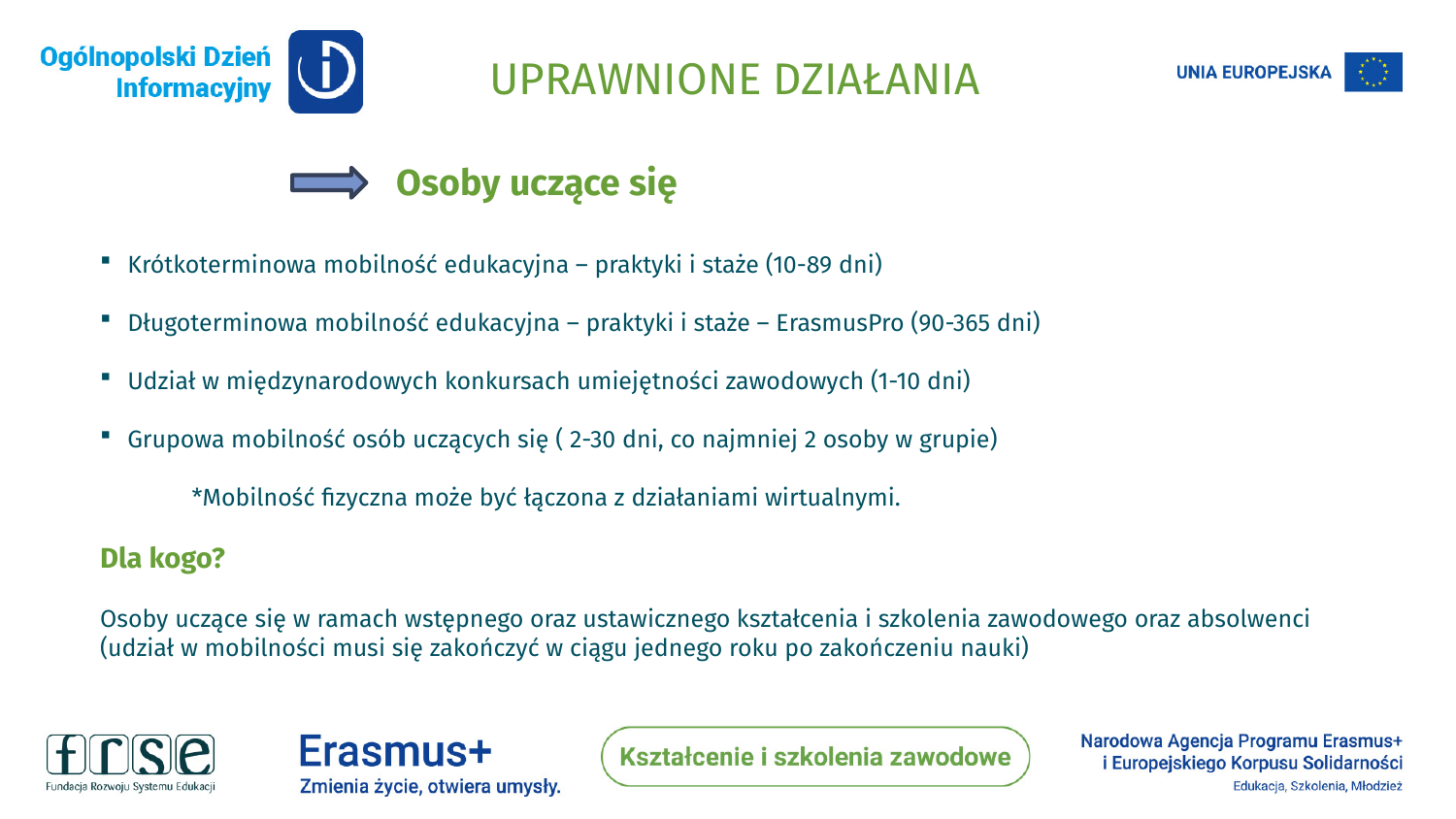

UPRAWNIONE DZIAŁANIA
         Osoby uczące się

Krótkoterminowa mobilność edukacyjna – praktyki i staże (10-89 dni)

Długoterminowa mobilność edukacyjna – praktyki i staże – ErasmusPro (90-365 dni)

Udział w międzynarodowych konkursach umiejętności zawodowych (1-10 dni)

Grupowa mobilność osób uczących się ( 2-30 dni, co najmniej 2 osoby w grupie)

              *Mobilność fizyczna może być łączona z działaniami wirtualnymi.

Dla kogo?
Osoby uczące się w ramach wstępnego oraz ustawicznego kształcenia i szkolenia zawodowego oraz absolwenci (udział w mobilności musi się zakończyć w ciągu jednego roku po zakończeniu nauki)